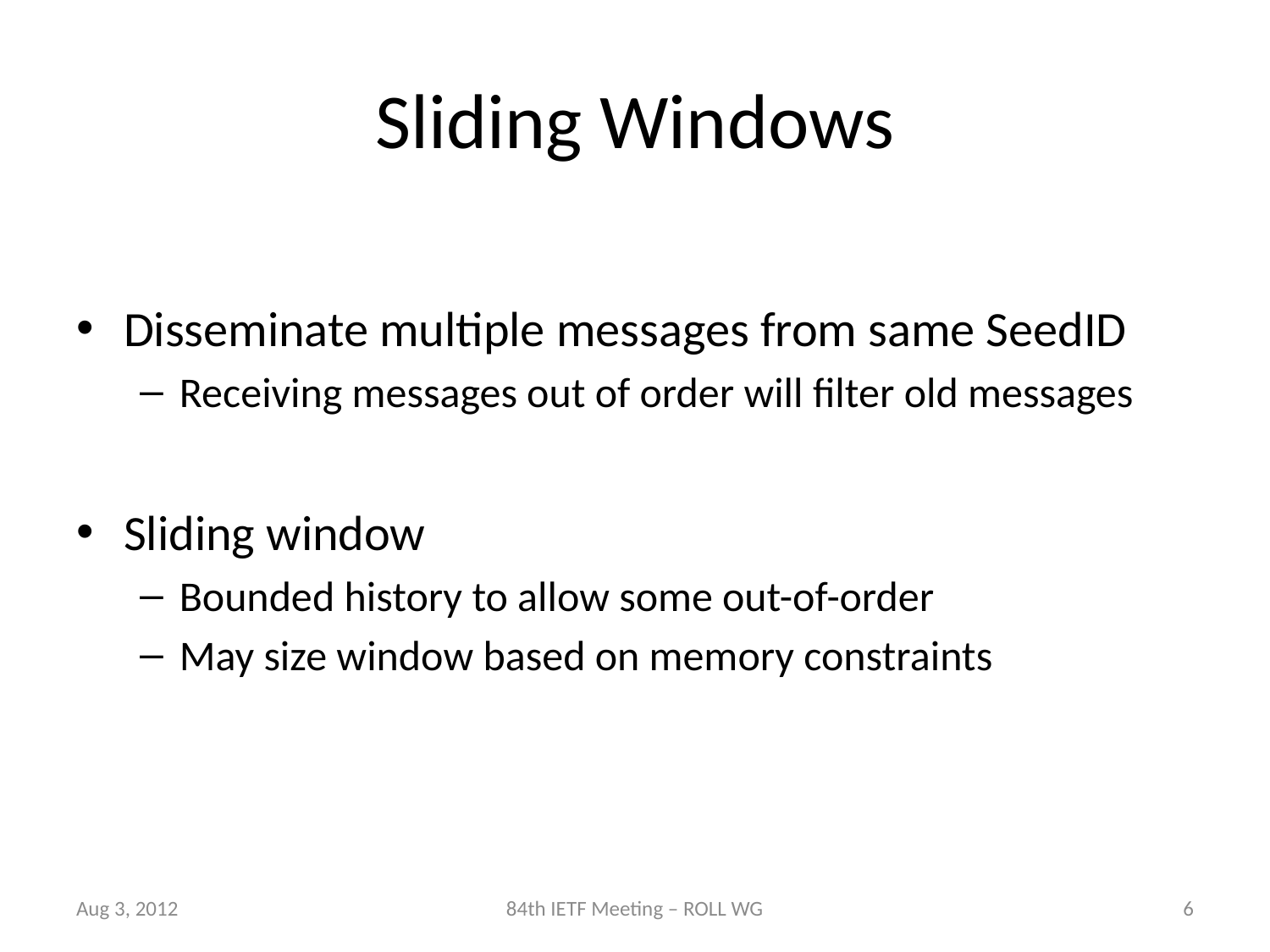

# Sliding Windows

Disseminate multiple messages from same SeedID
Receiving messages out of order will filter old messages

Sliding window
Bounded history to allow some out-of-order
May size window based on memory constraints
Aug 3, 2012
84th IETF Meeting – ROLL WG
6